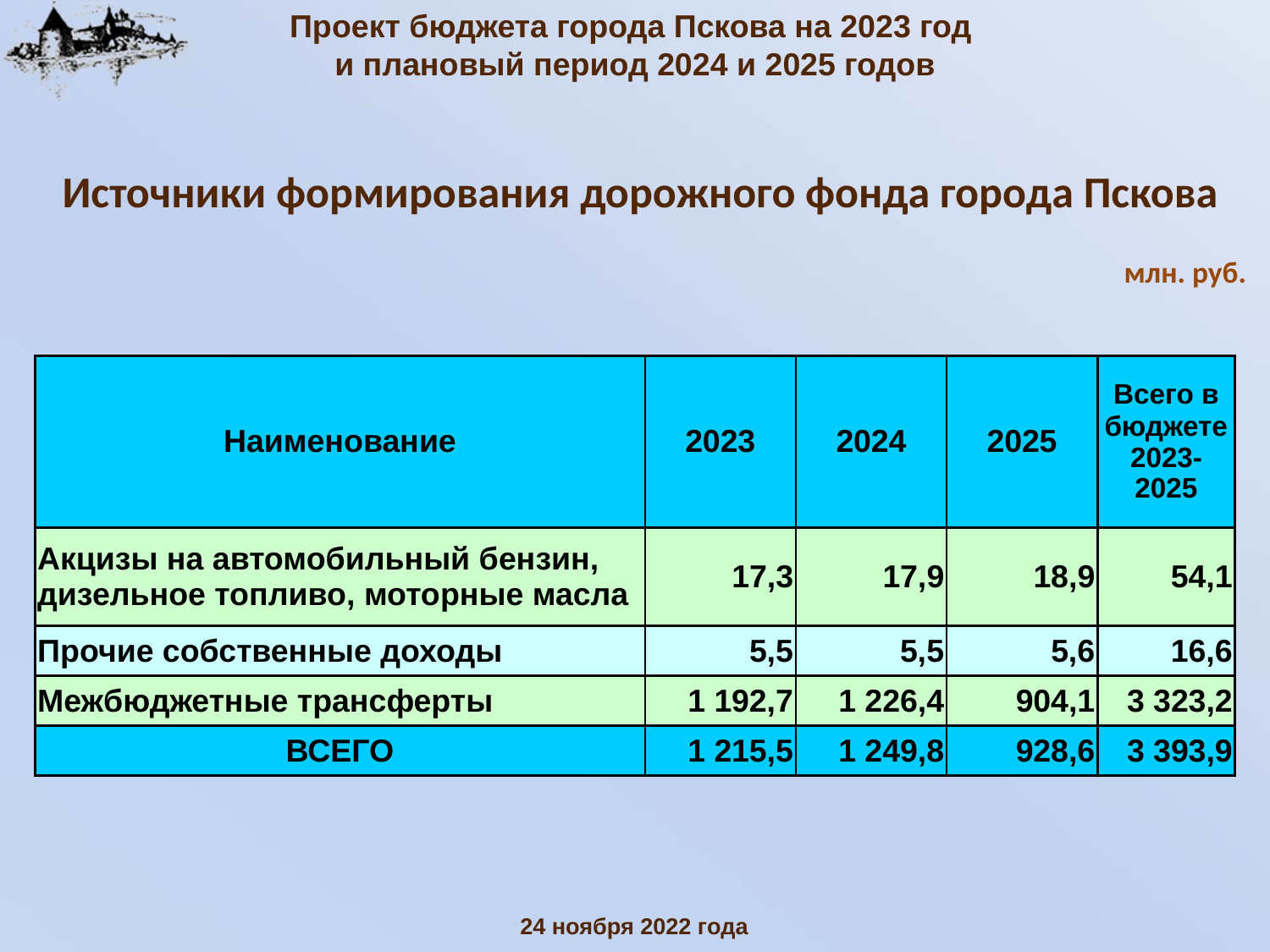

Проект бюджета города Пскова на 2023 год
и плановый период 2024 и 2025 годов
 Источники формирования дорожного фонда города Пскова
млн. руб.
| Наименование | 2023 | 2024 | 2025 | Всего в бюджете 2023-2025 |
| --- | --- | --- | --- | --- |
| Акцизы на автомобильный бензин, дизельное топливо, моторные масла | 17,3 | 17,9 | 18,9 | 54,1 |
| Прочие собственные доходы | 5,5 | 5,5 | 5,6 | 16,6 |
| Межбюджетные трансферты | 1 192,7 | 1 226,4 | 904,1 | 3 323,2 |
| ВСЕГО | 1 215,5 | 1 249,8 | 928,6 | 3 393,9 |
24 ноября 2022 года